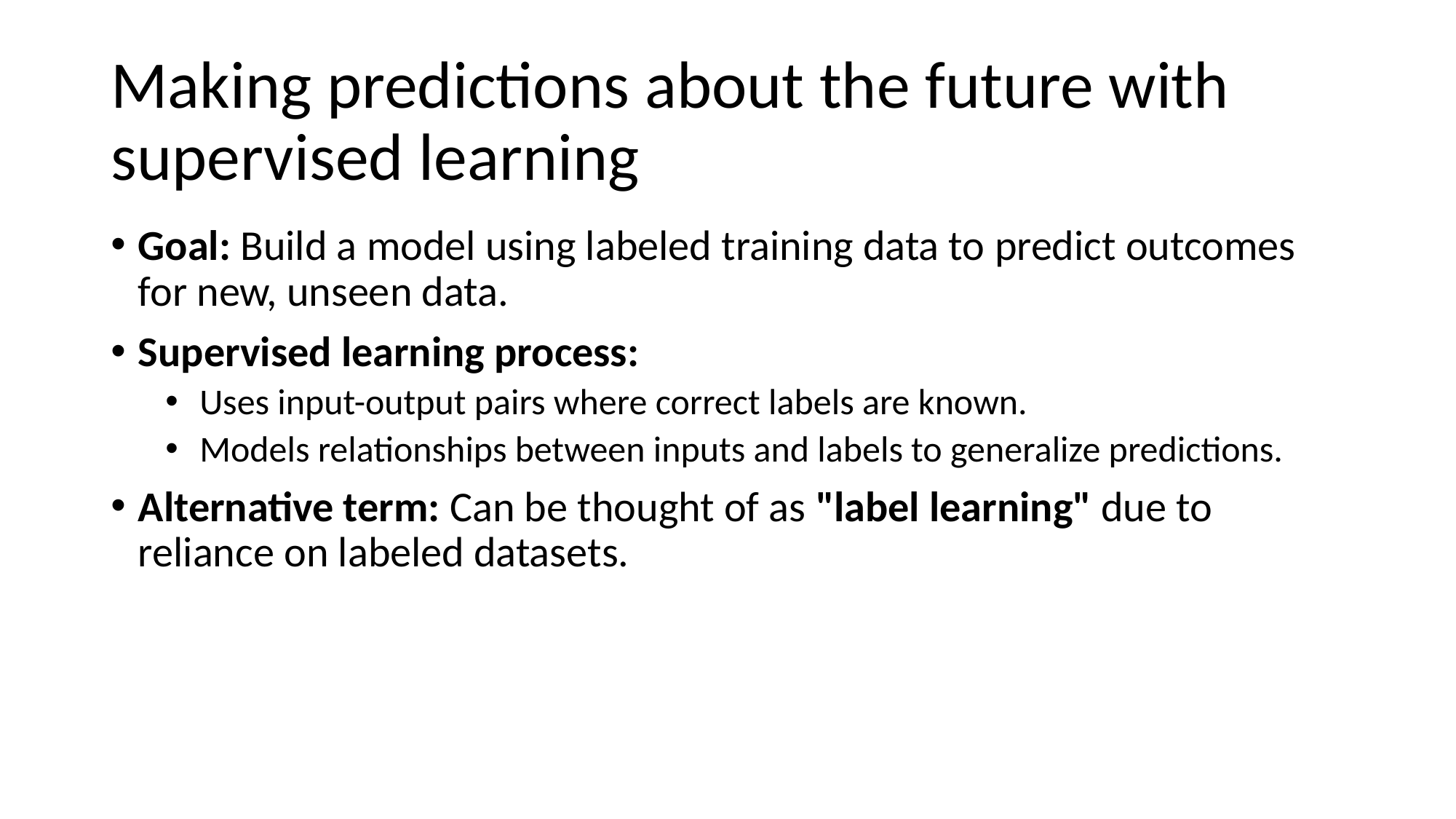

# Making predictions about the future with supervised learning
Goal: Build a model using labeled training data to predict outcomes for new, unseen data.
Supervised learning process:
Uses input-output pairs where correct labels are known.
Models relationships between inputs and labels to generalize predictions.
Alternative term: Can be thought of as "label learning" due to reliance on labeled datasets.